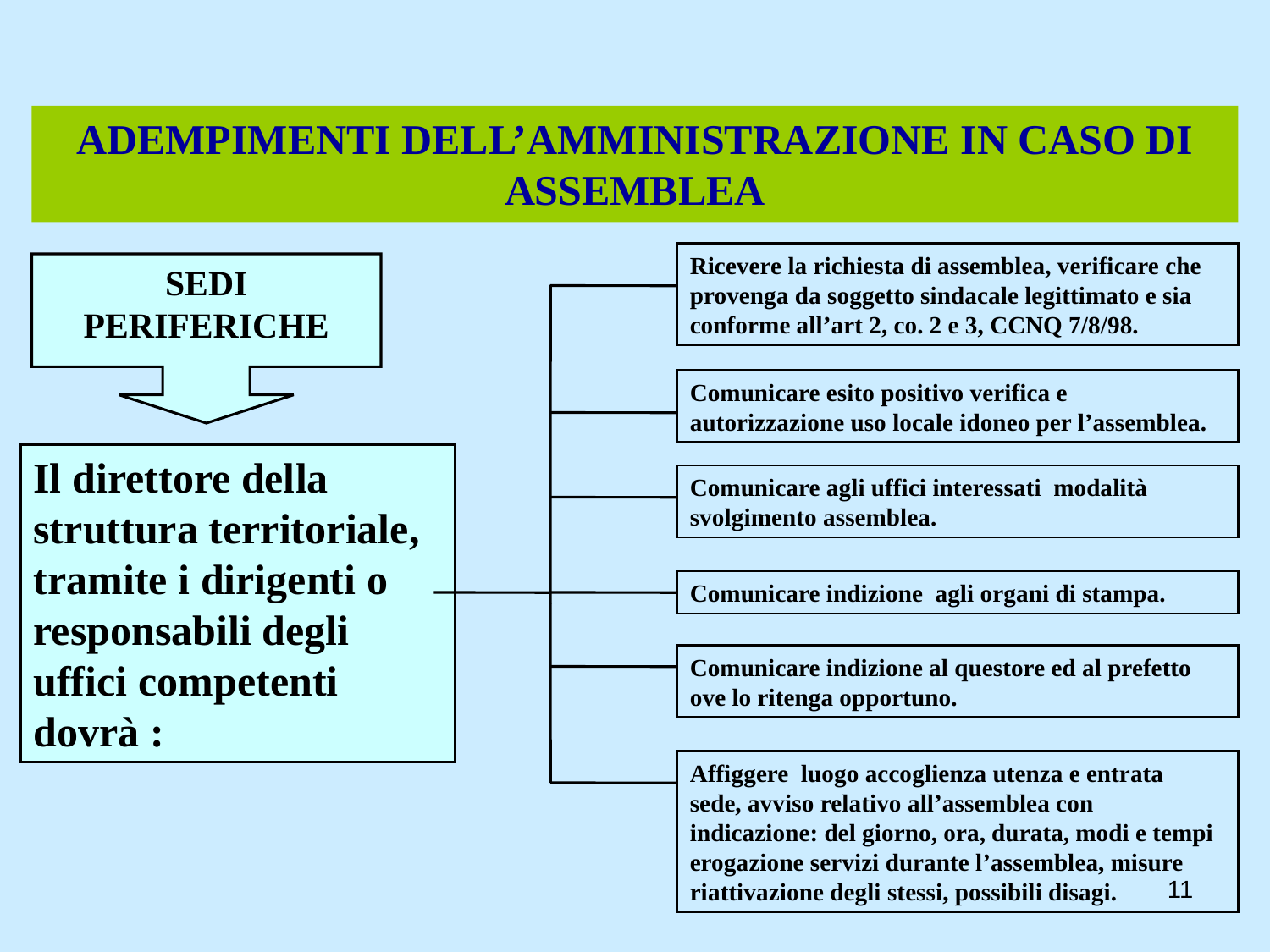

ADEMPIMENTI DELL’AMMINISTRAZIONE IN CASO DI ASSEMBLEA
Ricevere la richiesta di assemblea, verificare che provenga da soggetto sindacale legittimato e sia conforme all’art 2, co. 2 e 3, CCNQ 7/8/98.

SEDI PERIFERICHE

Comunicare esito positivo verifica e autorizzazione uso locale idoneo per l’assemblea.

Il direttore della struttura territoriale, tramite i dirigenti o responsabili degli uffici competenti dovrà :
Comunicare agli uffici interessati  modalità svolgimento assemblea.

Comunicare indizione  agli organi di stampa.

Comunicare indizione al questore ed al prefetto ove lo ritenga opportuno.

Affiggere  luogo accoglienza utenza e entrata  sede, avviso relativo all’assemblea con indicazione: del giorno, ora, durata, modi e tempi erogazione servizi durante l’assemblea, misure riattivazione degli stessi, possibili disagi.

11